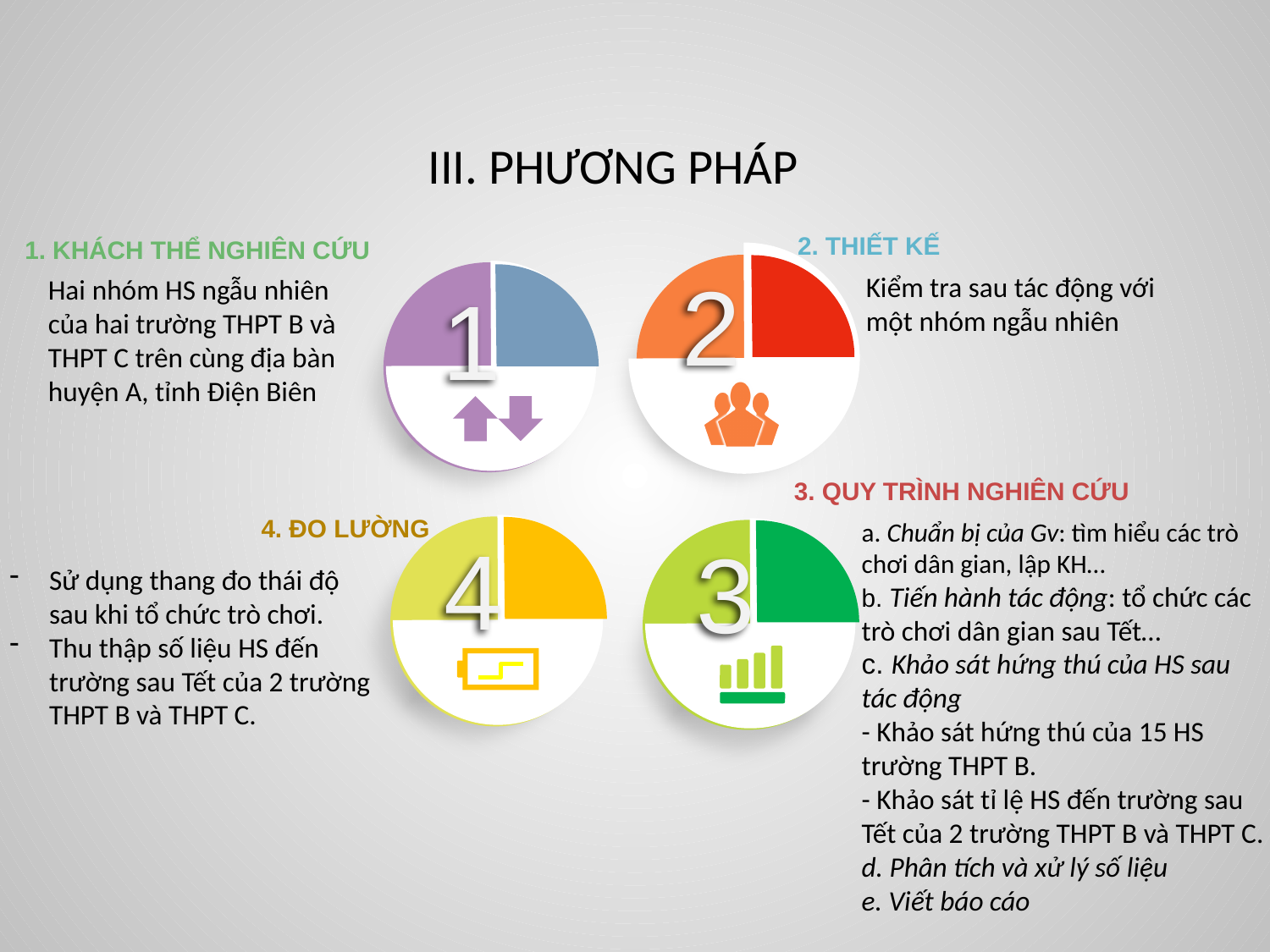

III. PHƯƠNG PHÁP
2. THIẾT KẾ
1. KHÁCH THỂ NGHIÊN CỨU

2

Kiểm tra sau tác động với một nhóm ngẫu nhiên
Hai nhóm HS ngẫu nhiên của hai trường THPT B và THPT C trên cùng địa bàn huyện A, tỉnh Điện Biên
1

3. QUY TRÌNH NGHIÊN CỨU
4. ĐO LƯỜNG
a. Chuẩn bị của Gv: tìm hiểu các trò chơi dân gian, lập KH…
b. Tiến hành tác động: tổ chức các trò chơi dân gian sau Tết…
c. Khảo sát hứng thú của HS sau tác động
- Khảo sát hứng thú của 15 HS trường THPT B.
- Khảo sát tỉ lệ HS đến trường sau Tết của 2 trường THPT B và THPT C.
d. Phân tích và xử lý số liệu
e. Viết báo cáo

4

3

Sử dụng thang đo thái độ sau khi tổ chức trò chơi.
Thu thập số liệu HS đến trường sau Tết của 2 trường THPT B và THPT C.